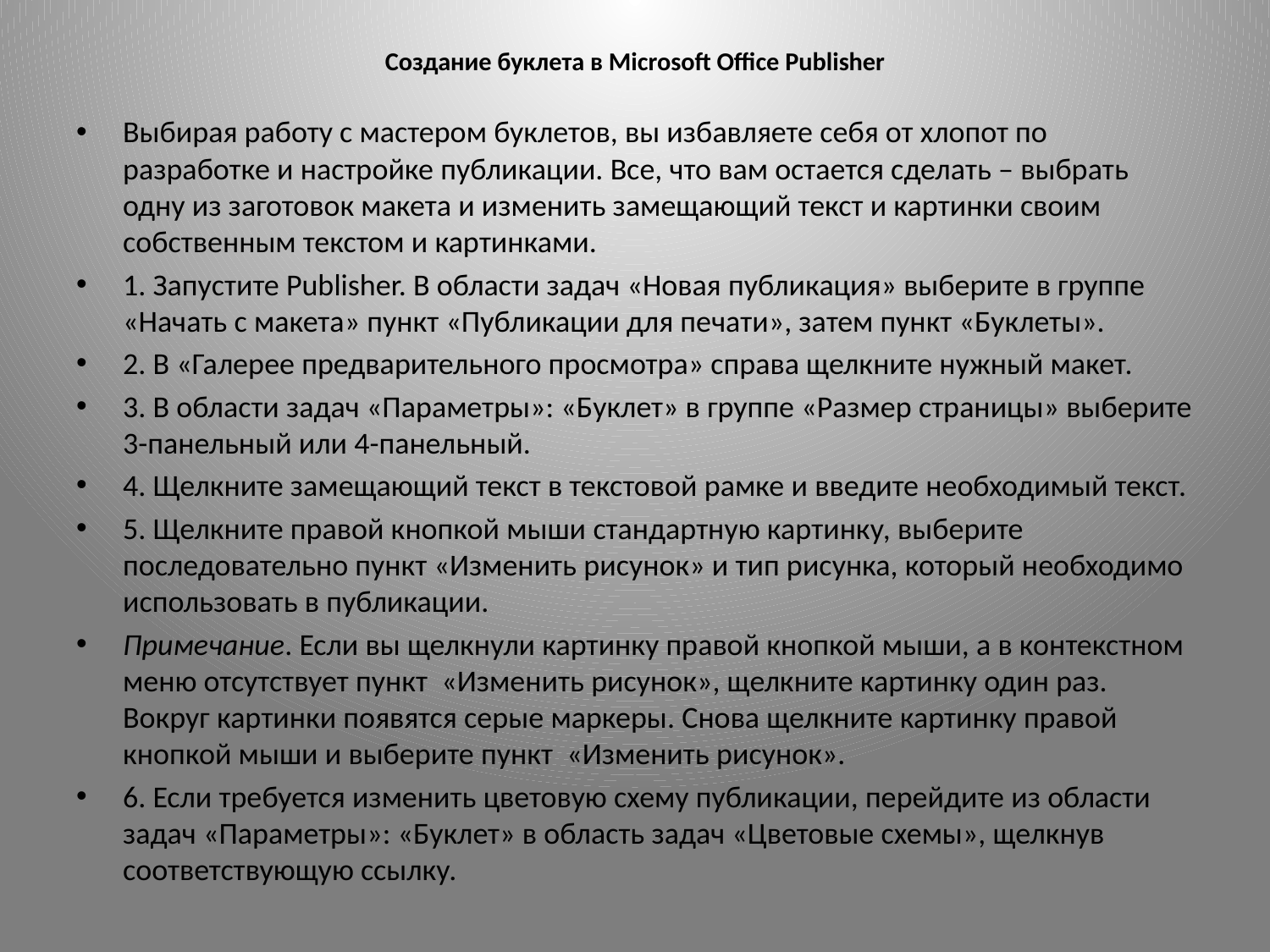

# Создание буклета в Microsoft Office Publisher
Выбирая работу с мастером буклетов, вы избавляете себя от хлопот по разработке и настройке публикации. Все, что вам остается сделать – выбрать одну из заготовок макета и изменить замещающий текст и картинки своим собственным текстом и картинками.
1. Запустите Publisher. В области задач «Новая публикация» выберите в группе «Начать с макета» пункт «Публикации для печати», затем пункт «Буклеты».
2. В «Галерее предварительного просмотра» справа щелкните нужный макет.
3. В области задач «Параметры»: «Буклет» в группе «Размер страницы» выберите 3-панельный или 4-панельный.
4. Щелкните замещающий текст в текстовой рамке и введите необходимый текст.
5. Щелкните правой кнопкой мыши стандартную картинку, выберите последовательно пункт «Изменить рисунок» и тип рисунка, который необходимо использовать в публикации.
Примечание. Если вы щелкнули картинку правой кнопкой мыши, а в контекстном меню отсутствует пункт  «Изменить рисунок», щелкните картинку один раз. Вокруг картинки появятся серые маркеры. Снова щелкните картинку правой кнопкой мыши и выберите пункт  «Изменить рисунок».
6. Если требуется изменить цветовую схему публикации, перейдите из области задач «Параметры»: «Буклет» в область задач «Цветовые схемы», щелкнув соответствующую ссылку.